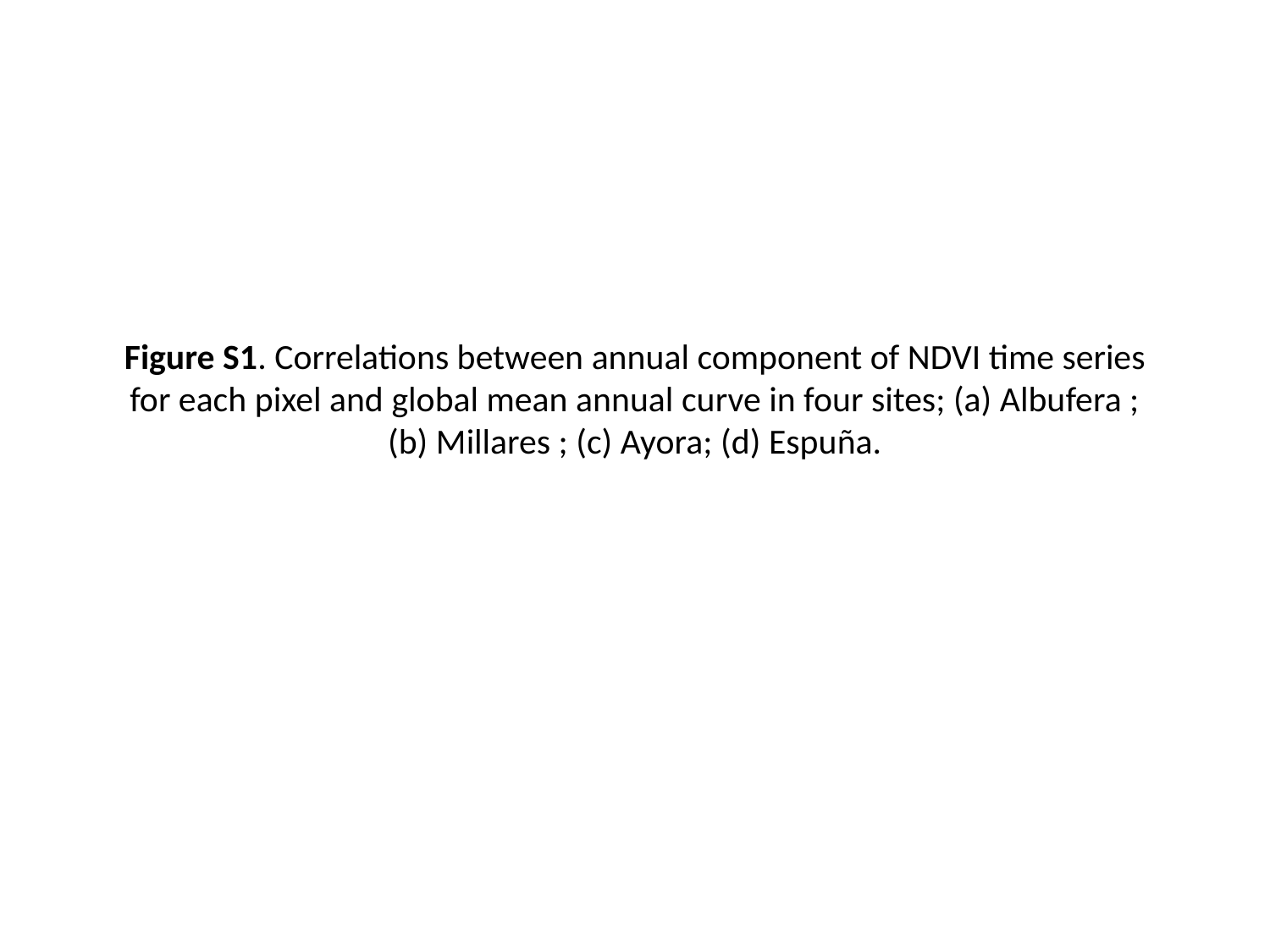

# Figure S1. Correlations between annual component of NDVI time series for each pixel and global mean annual curve in four sites; (a) Albufera ; (b) Millares ; (c) Ayora; (d) Espuña.